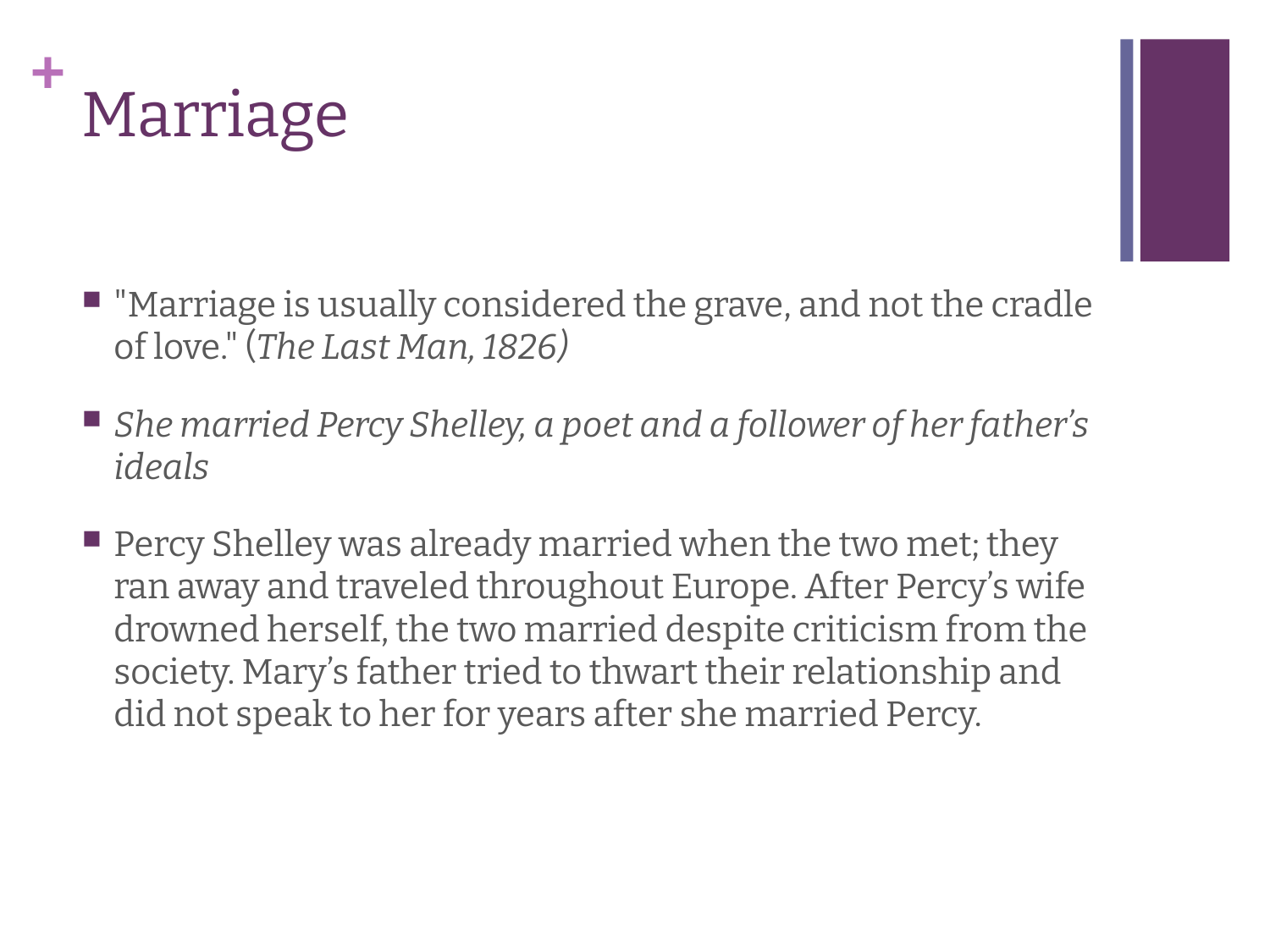

# Marriage
"Marriage is usually considered the grave, and not the cradle of love." (The Last Man, 1826)
She married Percy Shelley, a poet and a follower of her father’s ideals
Percy Shelley was already married when the two met; they ran away and traveled throughout Europe. After Percy’s wife drowned herself, the two married despite criticism from the society. Mary’s father tried to thwart their relationship and did not speak to her for years after she married Percy.